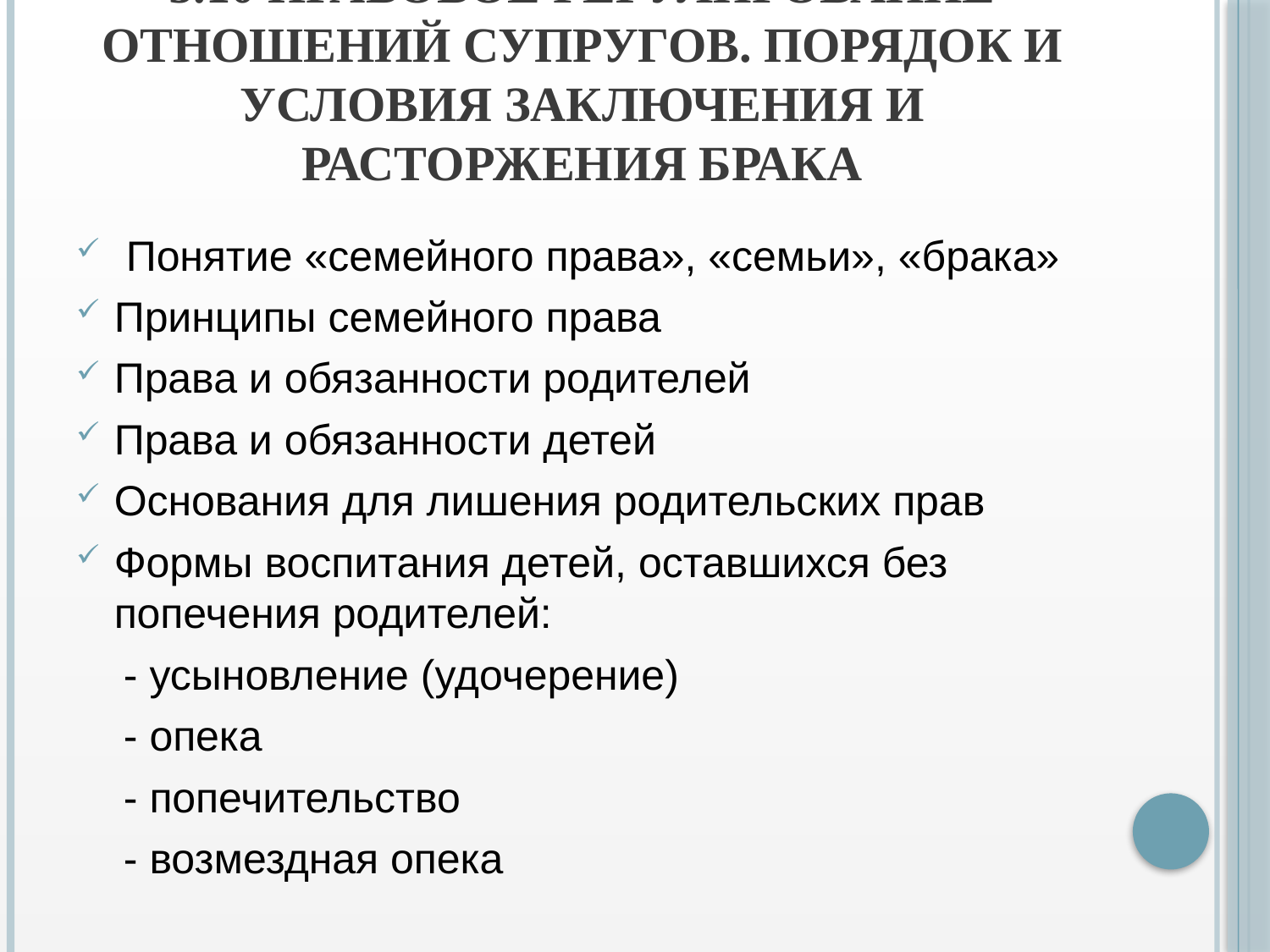

# 5.10 Правовое регулирование отношений супругов. Порядок и условия заключения и расторжения брака
 Понятие «семейного права», «семьи», «брака»
Принципы семейного права
Права и обязанности родителей
Права и обязанности детей
Основания для лишения родительских прав
Формы воспитания детей, оставшихся без попечения родителей:
    - усыновление (удочерение)
    - опека
    - попечительство
    - возмездная опека